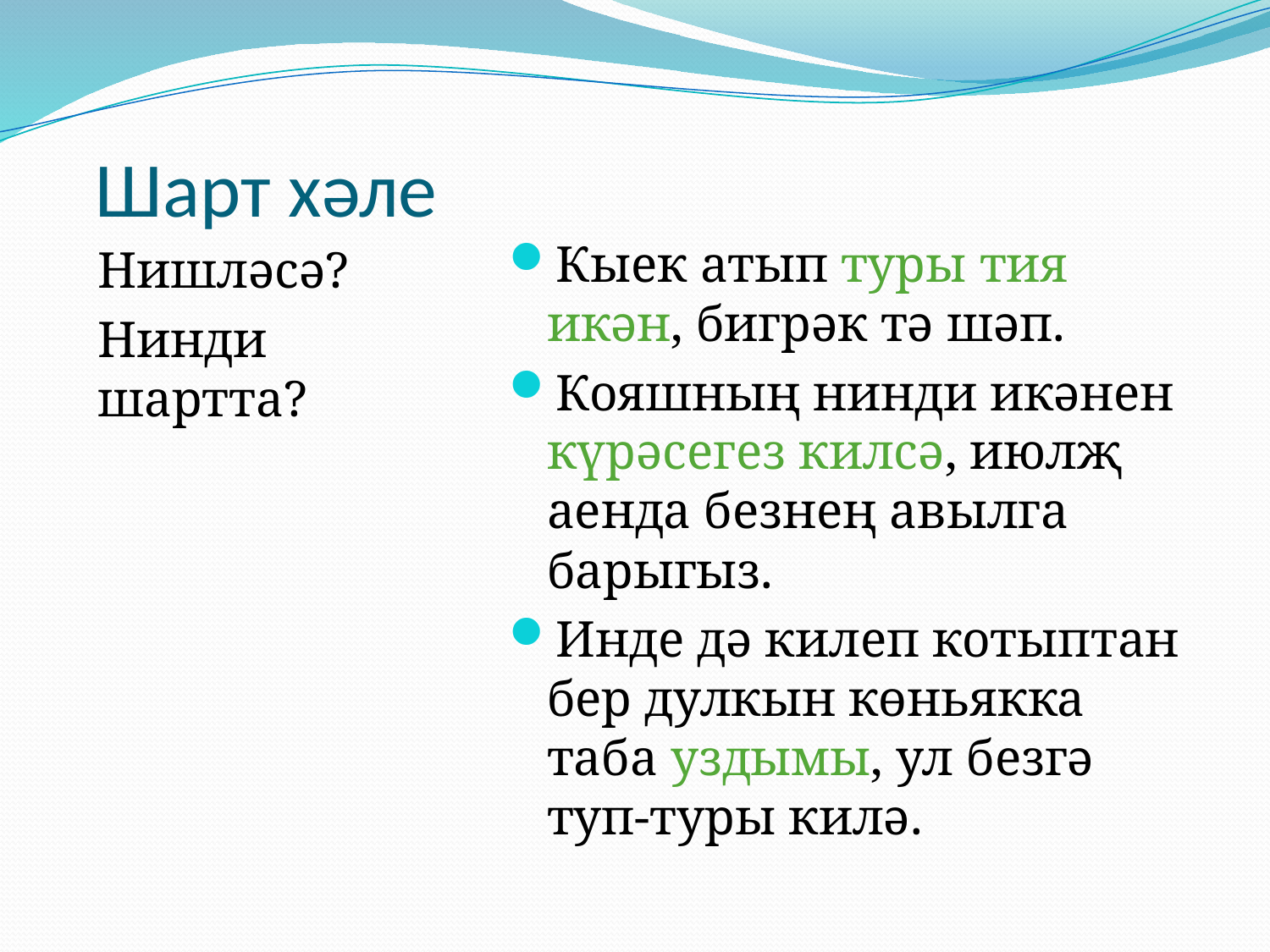

# Шарт хәле
Нишләсә?
Нинди шартта?
Кыек атып туры тия икән, бигрәк тә шәп.
Кояшның нинди икәнен күрәсегез килсә, июлҗ аенда безнең авылга барыгыз.
Инде дә килеп котыптан бер дулкын көньякка таба уздымы, ул безгә туп-туры килә.